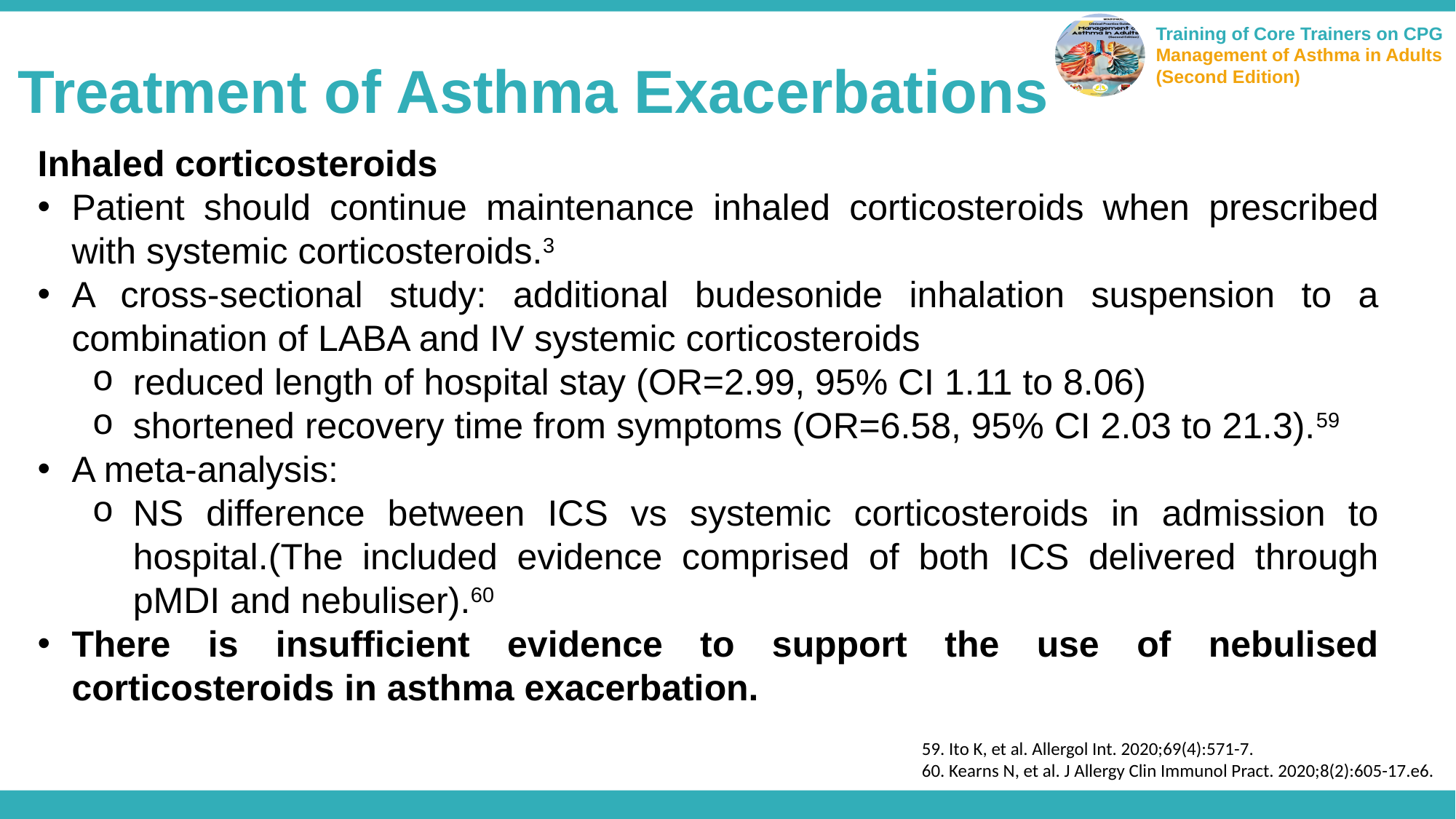

Treatment of Asthma Exacerbations
Inhaled corticosteroids
Patient should continue maintenance inhaled corticosteroids when prescribed with systemic corticosteroids.3
A cross-sectional study: additional budesonide inhalation suspension to a combination of LABA and IV systemic corticosteroids
reduced length of hospital stay (OR=2.99, 95% CI 1.11 to 8.06)
shortened recovery time from symptoms (OR=6.58, 95% CI 2.03 to 21.3).59
A meta-analysis:
NS difference between ICS vs systemic corticosteroids in admission to hospital.(The included evidence comprised of both ICS delivered through pMDI and nebuliser).60
There is insufficient evidence to support the use of nebulised corticosteroids in asthma exacerbation.
59. Ito K, et al. Allergol Int. 2020;69(4):571-7.
60. Kearns N, et al. J Allergy Clin Immunol Pract. 2020;8(2):605-17.e6.